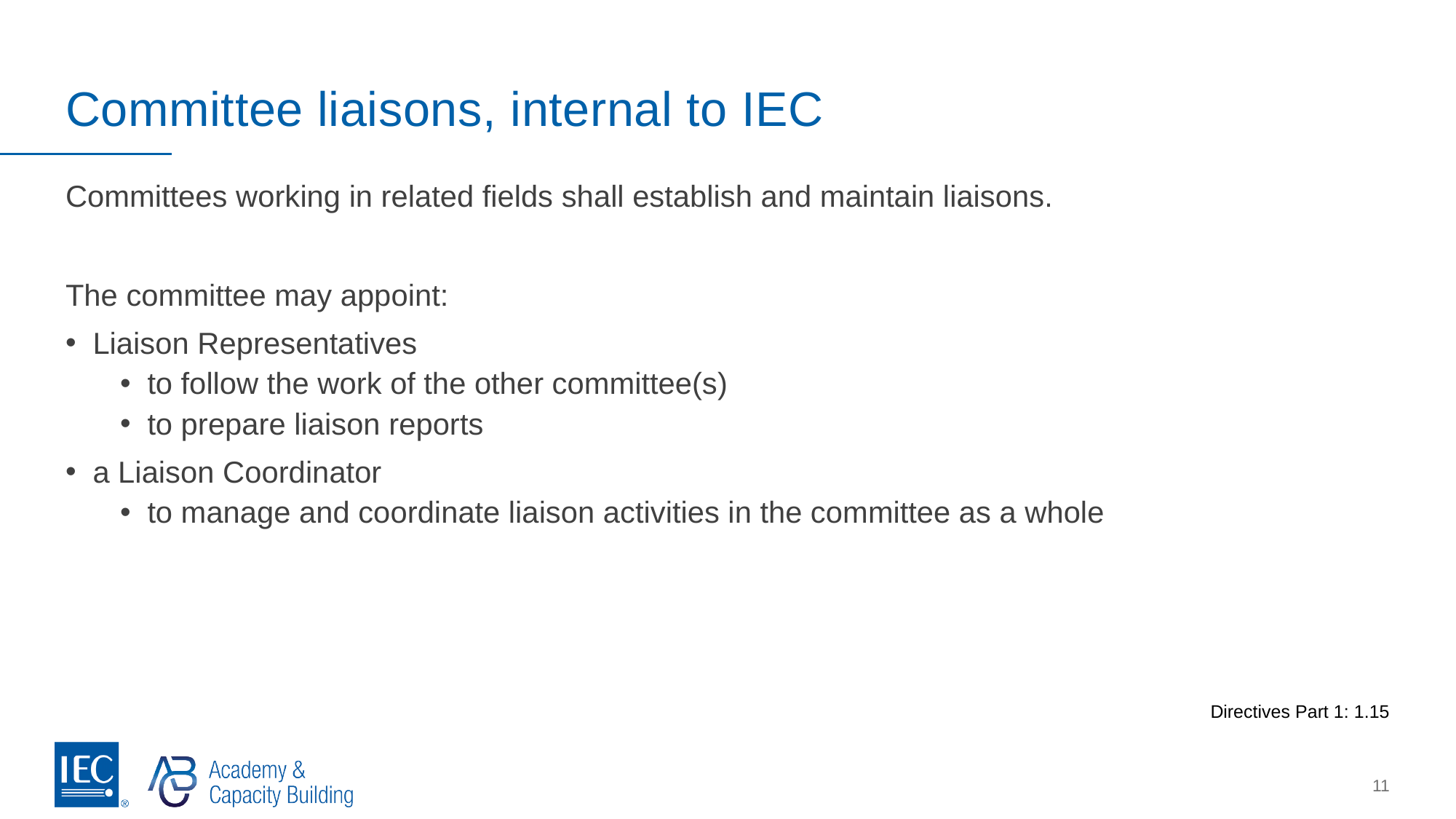

# Committee liaisons, internal to IEC
Committees working in related fields shall establish and maintain liaisons.

The committee may appoint:
Liaison Representatives
to follow the work of the other committee(s)
to prepare liaison reports
a Liaison Coordinator
to manage and coordinate liaison activities in the committee as a whole
Directives Part 1: 1.15
11